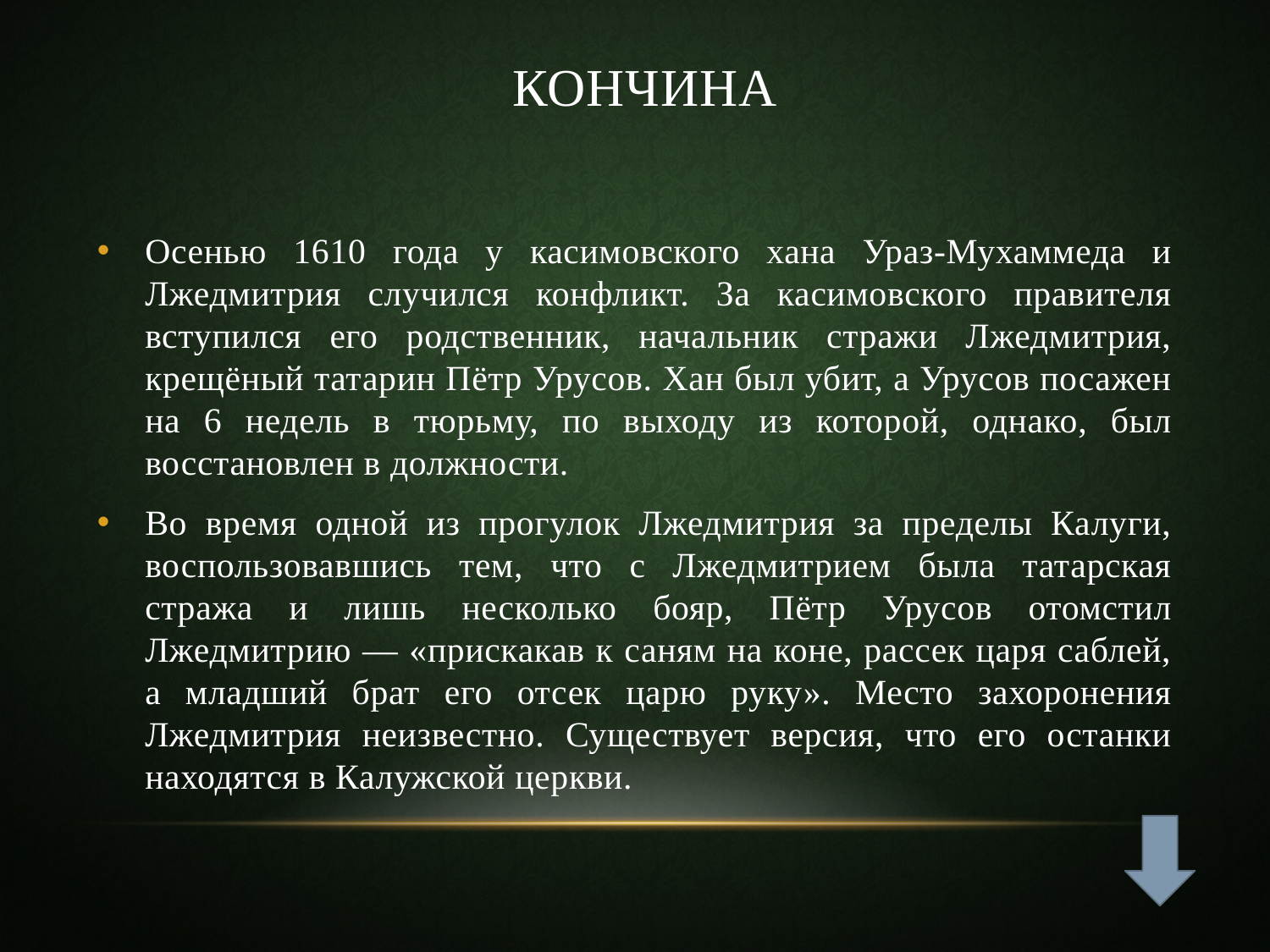

# Кончина
Осенью 1610 года у касимовского хана Ураз-Мухаммеда и Лжедмитрия случился конфликт. За касимовского правителя вступился его родственник, начальник стражи Лжедмитрия, крещёный татарин Пётр Урусов. Хан был убит, а Урусов посажен на 6 недель в тюрьму, по выходу из которой, однако, был восстановлен в должности.
Во время одной из прогулок Лжедмитрия за пределы Калуги, воспользовавшись тем, что с Лжедмитрием была татарская стража и лишь несколько бояр, Пётр Урусов отомстил Лжедмитрию — «прискакав к саням на коне, рассек царя саблей, а младший брат его отсек царю руку». Место захоронения Лжедмитрия неизвестно. Существует версия, что его останки находятся в Калужской церкви.